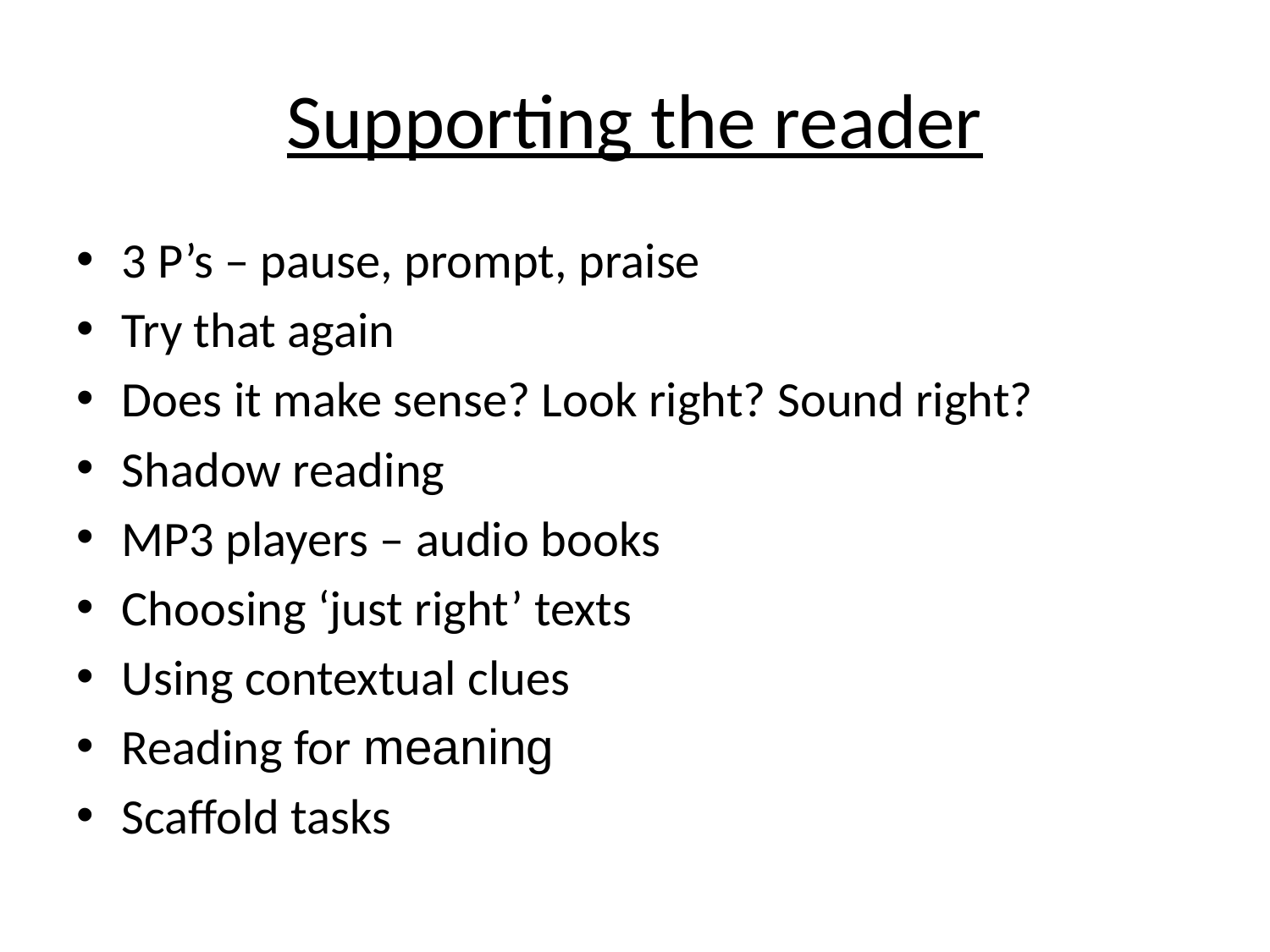

# Supporting the reader
3 P’s – pause, prompt, praise
Try that again
Does it make sense? Look right? Sound right?
Shadow reading
MP3 players – audio books
Choosing ‘just right’ texts
Using contextual clues
Reading for meaning
Scaffold tasks